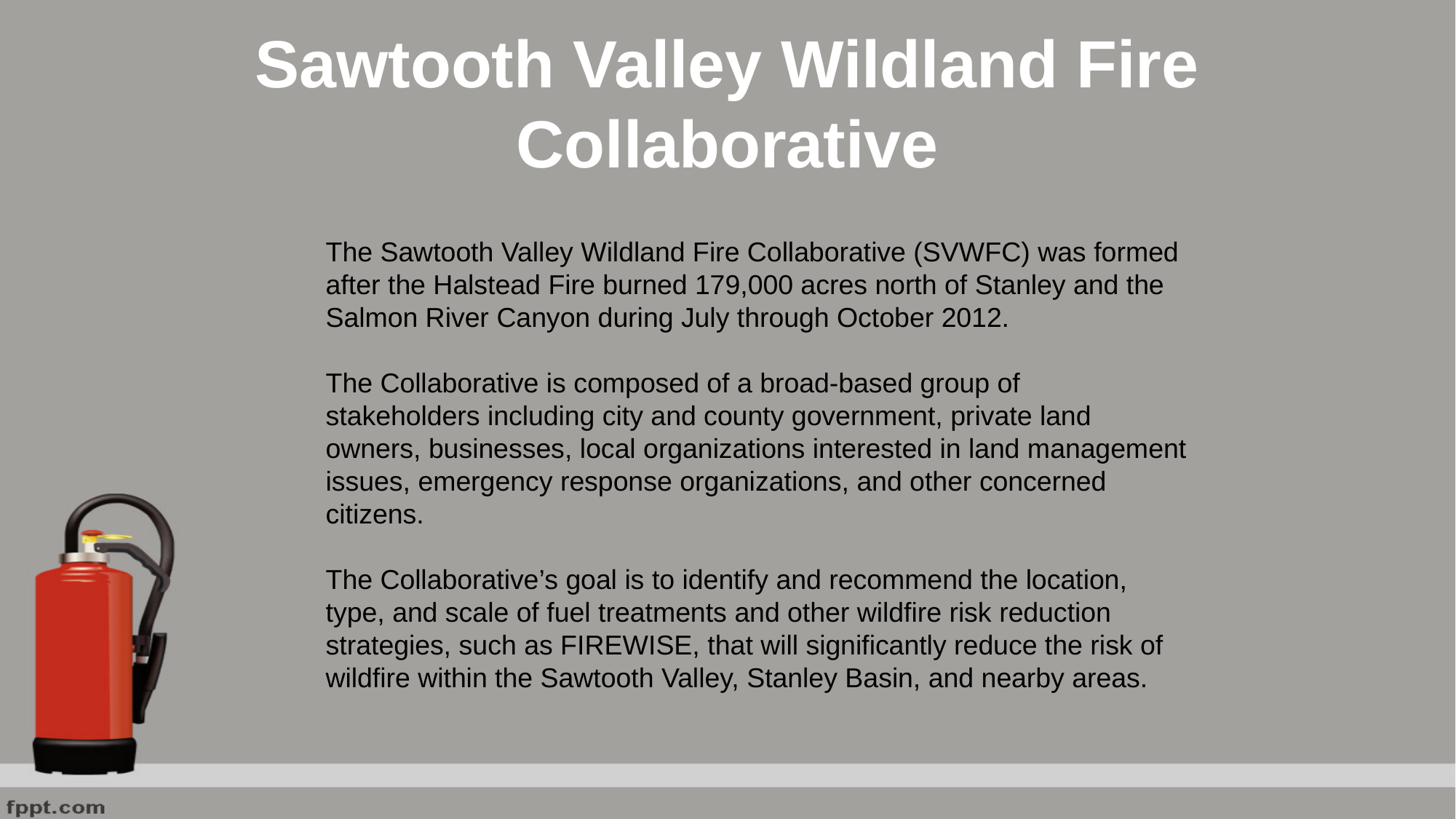

# Sawtooth Valley Wildland Fire Collaborative
The Sawtooth Valley Wildland Fire Collaborative (SVWFC) was formed after the Halstead Fire burned 179,000 acres north of Stanley and the Salmon River Canyon during July through October 2012.

The Collaborative is composed of a broad-based group of
stakeholders including city and county government, private land owners, businesses, local organizations interested in land management issues, emergency response organizations, and other concerned citizens.

The Collaborative’s goal is to identify and recommend the location, type, and scale of fuel treatments and other wildfire risk reduction strategies, such as FIREWISE, that will significantly reduce the risk of wildfire within the Sawtooth Valley, Stanley Basin, and nearby areas.